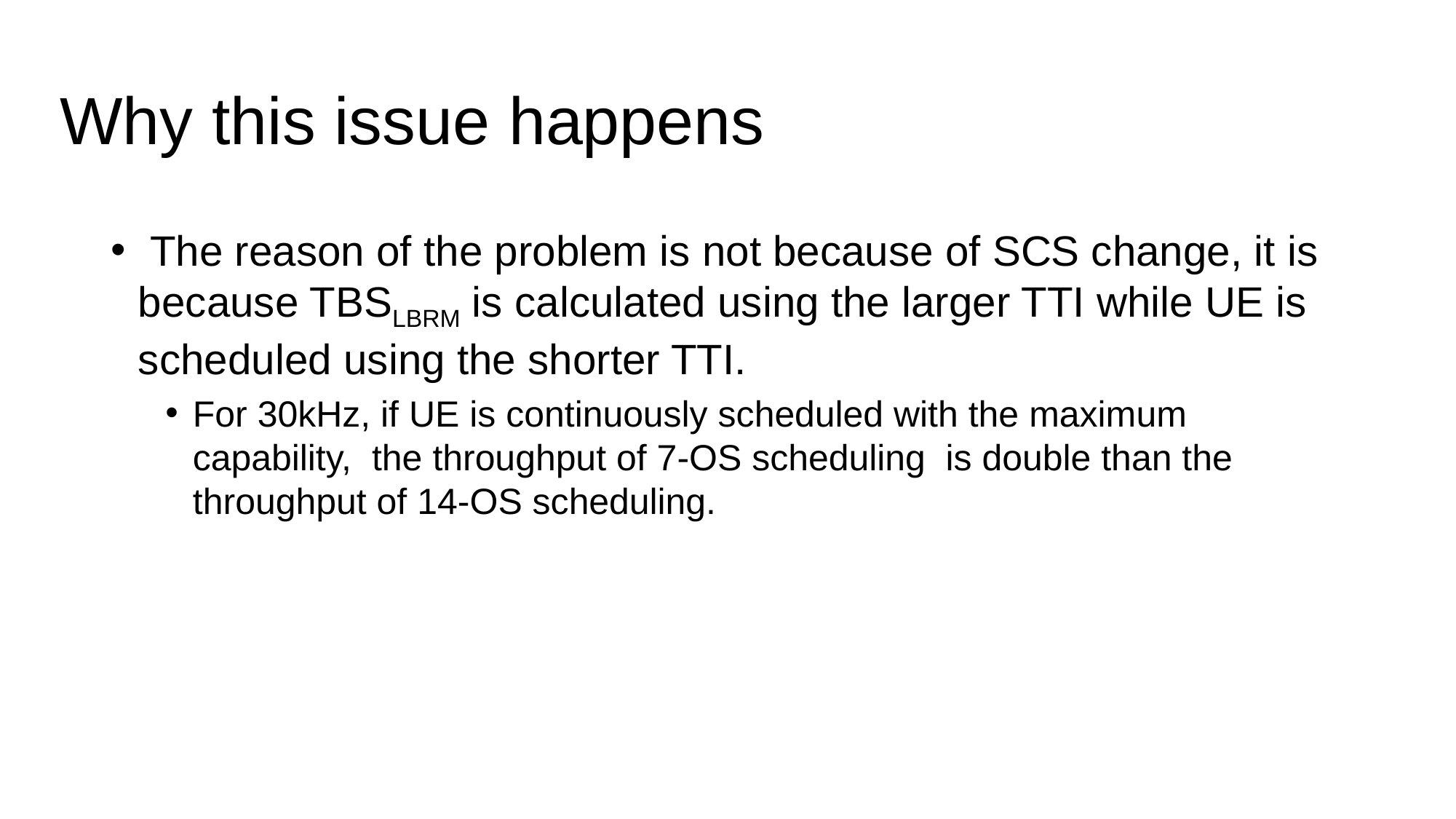

# Why this issue happens
 The reason of the problem is not because of SCS change, it is because TBSLBRM is calculated using the larger TTI while UE is scheduled using the shorter TTI.
For 30kHz, if UE is continuously scheduled with the maximum capability,  the throughput of 7-OS scheduling  is double than the throughput of 14-OS scheduling.